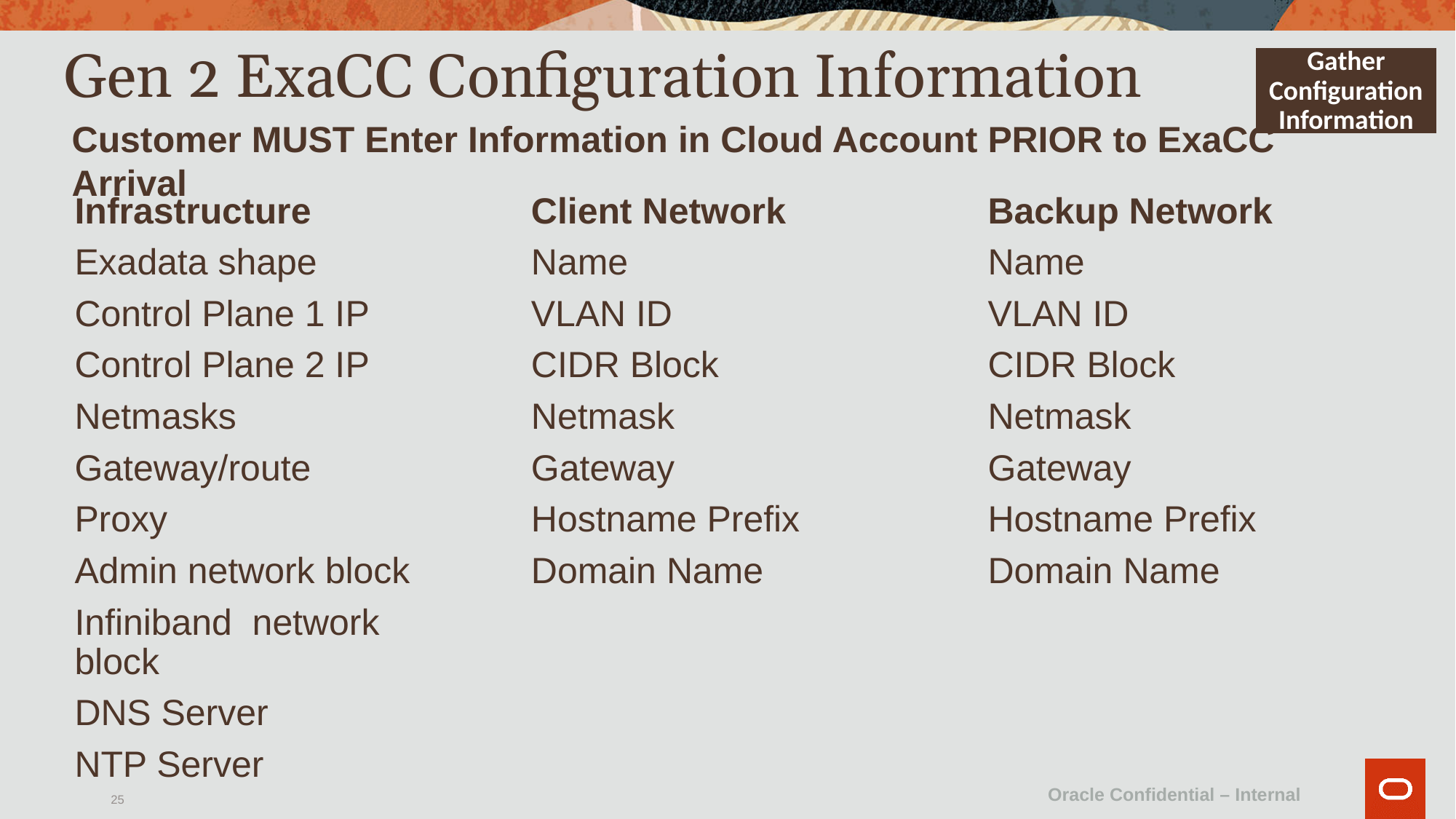

# Gen 2 ExaCC Configuration Information
Gather Configuration Information
Customer MUST Enter Information in Cloud Account PRIOR to ExaCC Arrival
Infrastructure
Exadata shape
Control Plane 1 IP
Control Plane 2 IP
Netmasks
Gateway/route
Proxy
Admin network block
Infiniband  network block
DNS Server
NTP Server

Client Network
Name
VLAN ID
CIDR Block
Netmask
Gateway
Hostname Prefix
Domain Name
Backup Network
Name
VLAN ID
CIDR Block
Netmask
Gateway
Hostname Prefix
Domain Name
25
Oracle Confidential – Internal